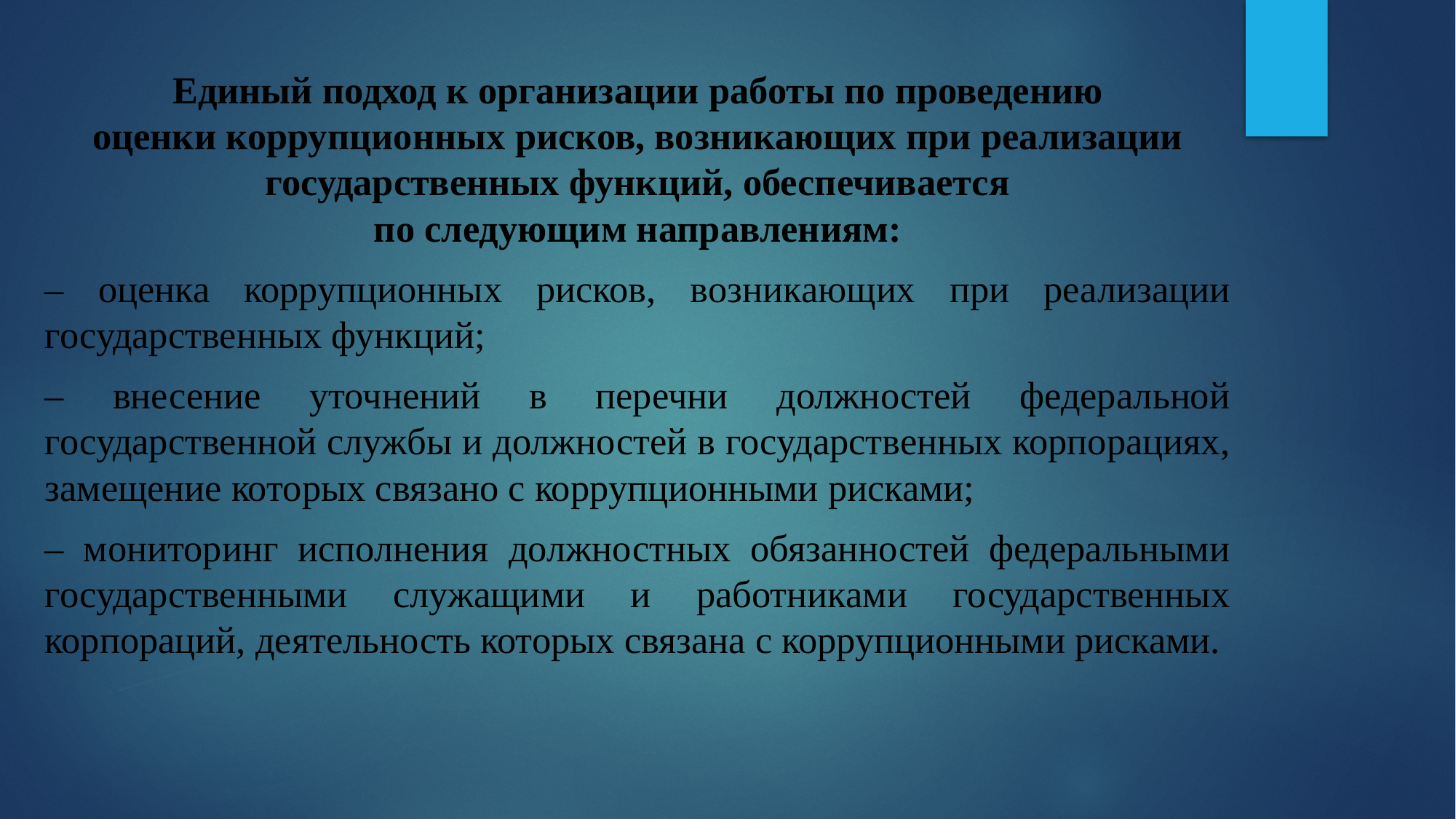

Единый подход к организации работы по проведению оценки коррупционных рисков, возникающих при реализации государственных функций, обеспечивается
по следующим направлениям:
– оценка коррупционных рисков, возникающих при реализации государственных функций;
– внесение уточнений в перечни должностей федеральной государственной службы и должностей в государственных корпорациях, замещение которых связано с коррупционными рисками;
– мониторинг исполнения должностных обязанностей федеральными государственными служащими и работниками государственных корпораций, деятельность которых связана с коррупционными рисками.